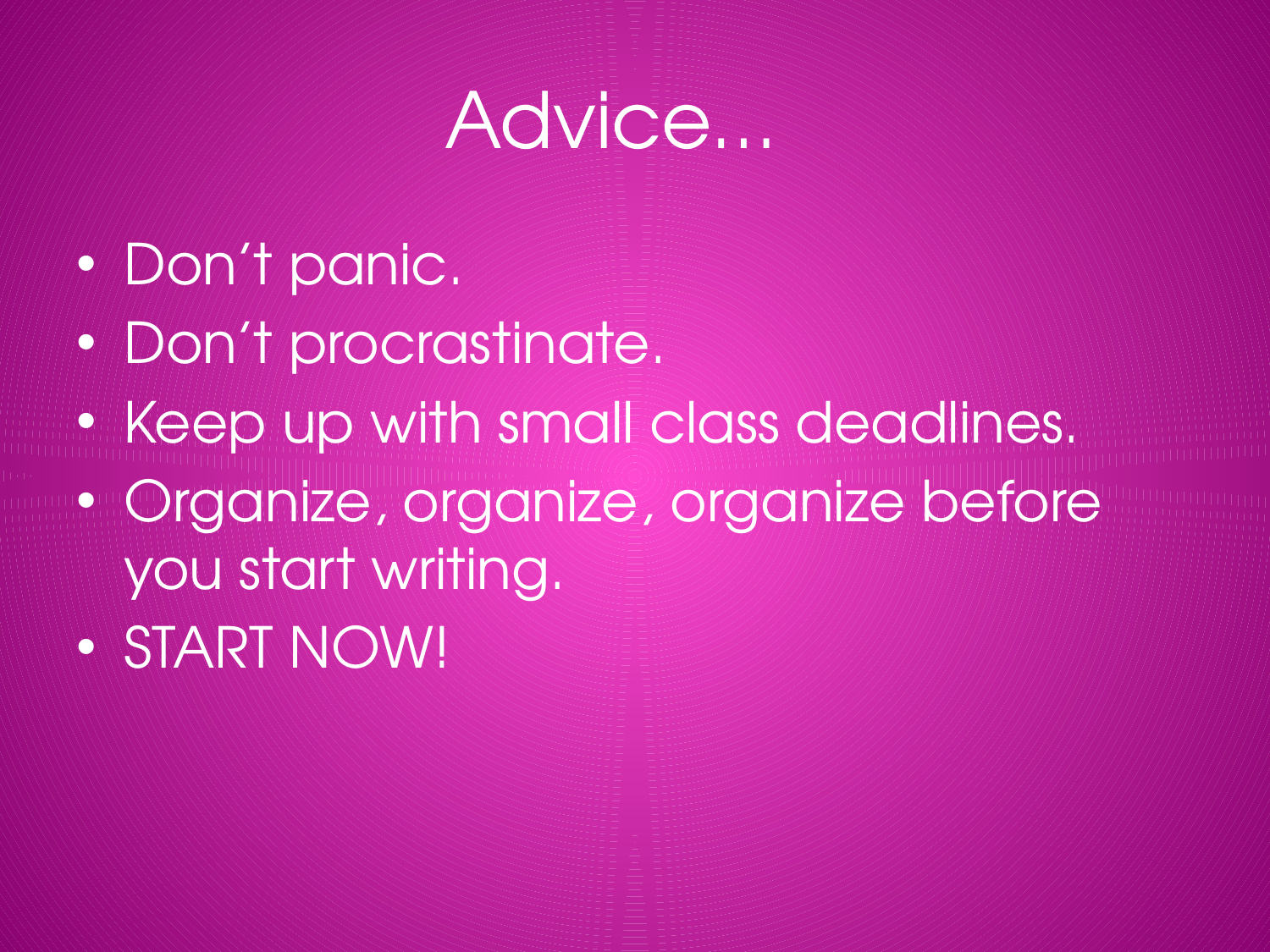

# Advice…
Don’t panic.
Don’t procrastinate.
Keep up with small class deadlines.
Organize, organize, organize before you start writing.
START NOW!